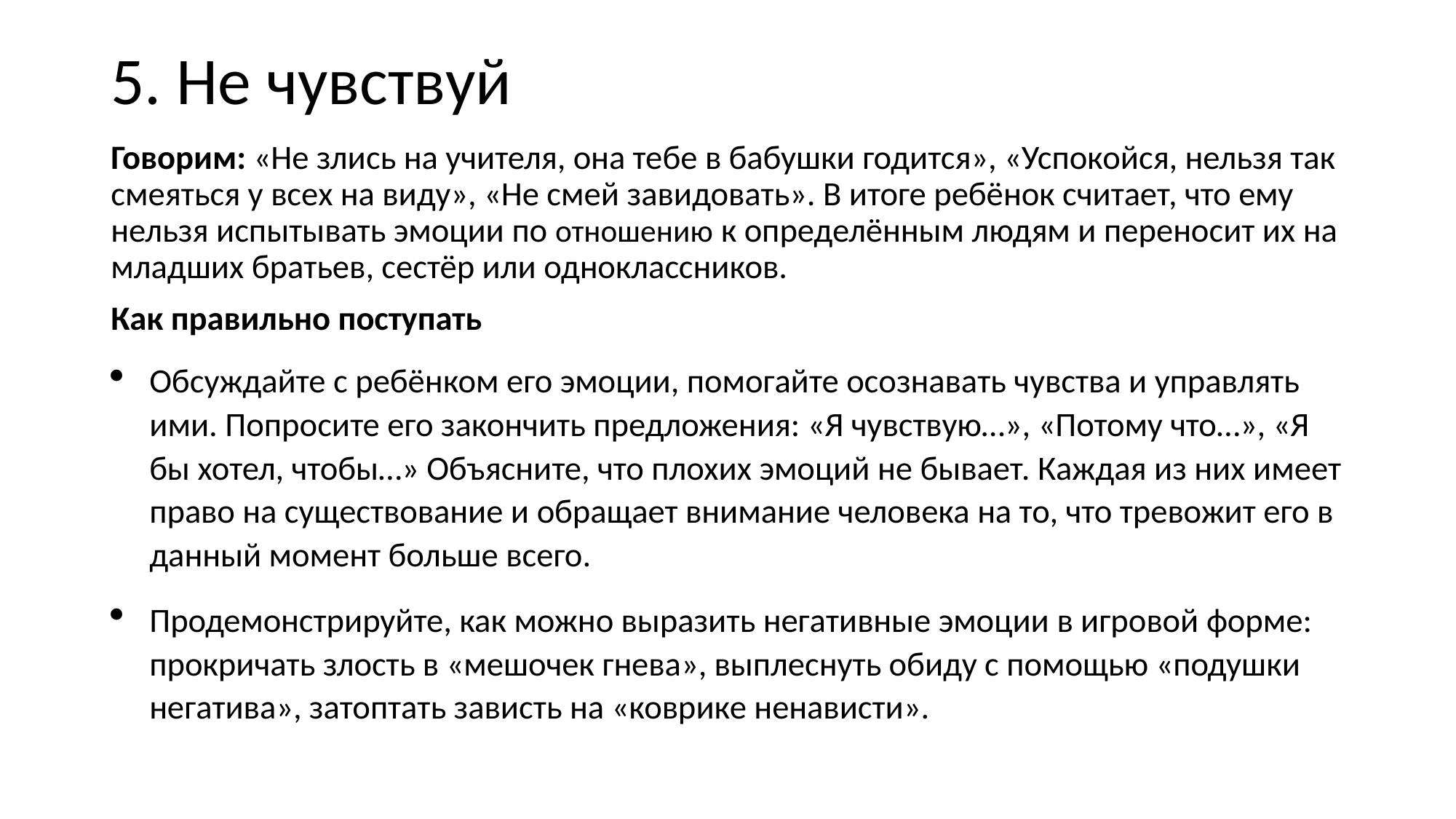

# 5. Не чувствуй
Говорим: «Не злись на учителя, она тебе в бабушки годится», «Успокойся, нельзя так смеяться у всех на виду», «Не смей завидовать». В итоге ребёнок считает, что ему нельзя испытывать эмоции по отношению к определённым людям и переносит их на младших братьев, сестёр или одноклассников.
Как правильно поступать
Обсуждайте с ребёнком его эмоции, помогайте осознавать чувства и управлять ими. Попросите его закончить предложения: «Я чувствую…», «Потому что…», «Я бы хотел, чтобы…» Объясните, что плохих эмоций не бывает. Каждая из них имеет право на существование и обращает внимание человека на то, что тревожит его в данный момент больше всего.
Продемонстрируйте, как можно выразить негативные эмоции в игровой форме: прокричать злость в «мешочек гнева», выплеснуть обиду с помощью «подушки негатива», затоптать зависть на «коврике ненависти».